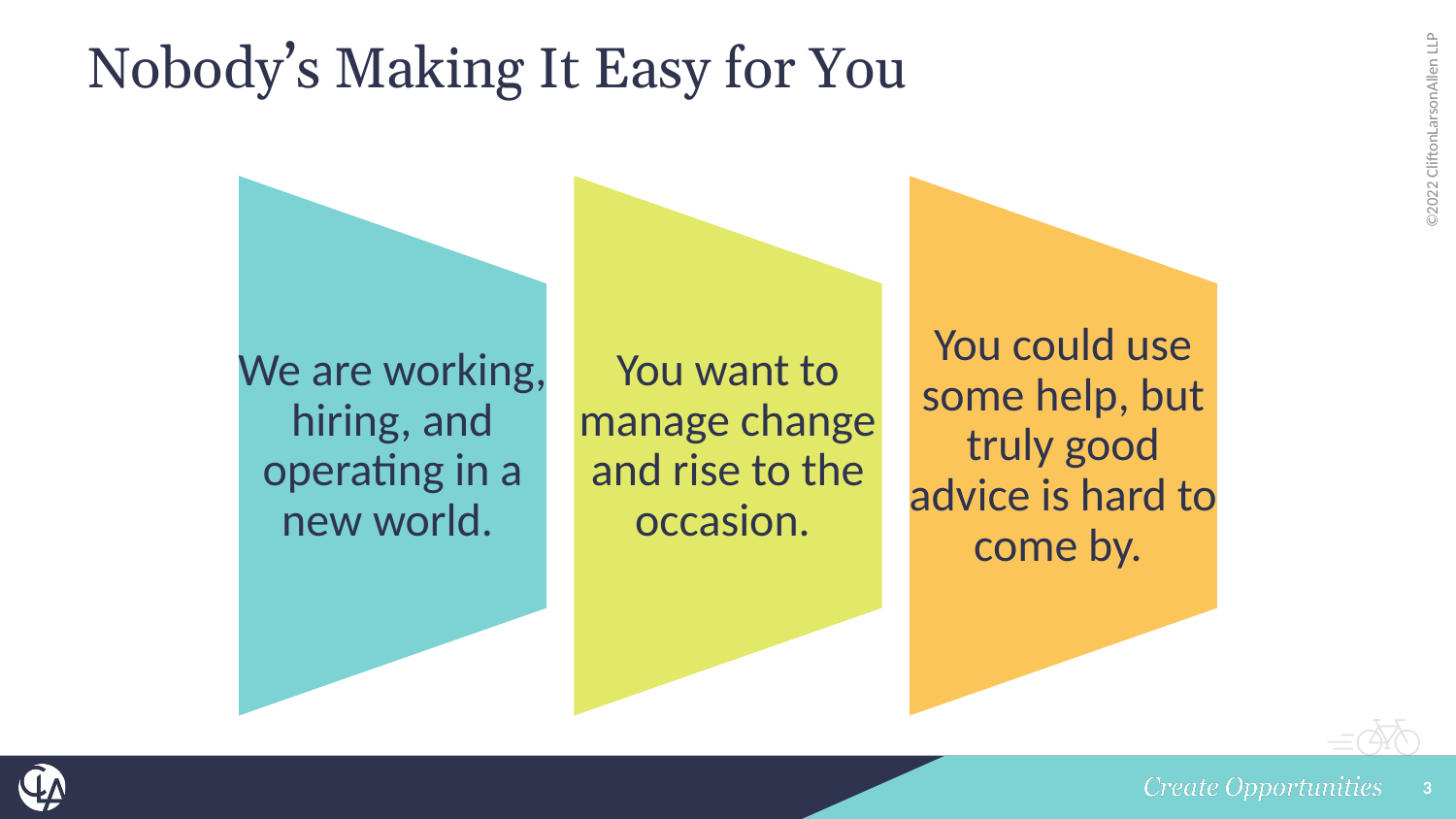

# Nobody’s Making It Easy for You
We are working, hiring, and operating in a new world.
You want to manage change and rise to the occasion.
You could use some help, but truly good advice is hard to come by.
3